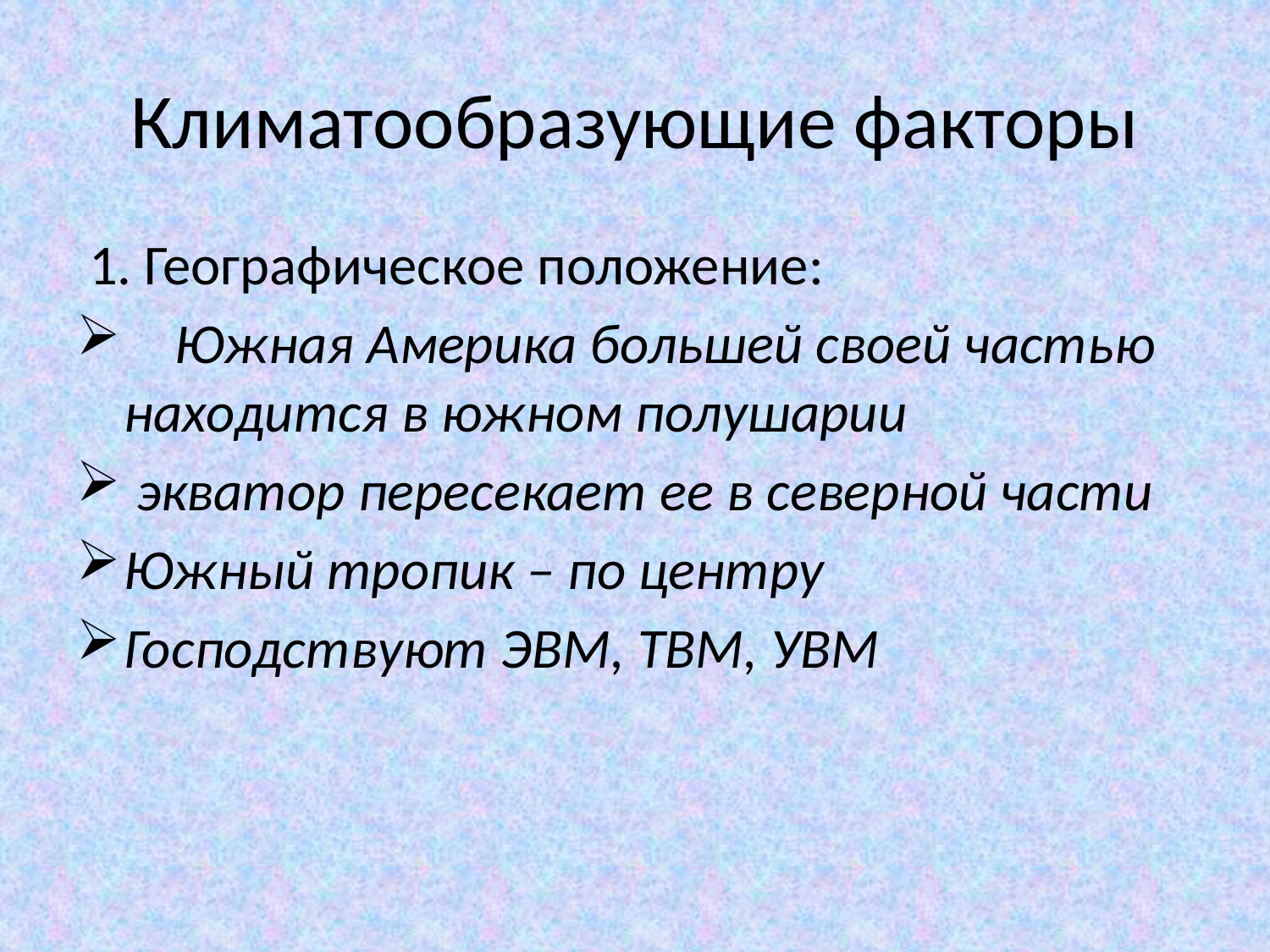

# Климатообразующие факторы
 1. Географическое положение:
    Южная Америка большей своей частью находится в южном полушарии
 экватор пересекает ее в северной части
Южный тропик – по центру
Господствуют ЭВМ, ТВМ, УВМ